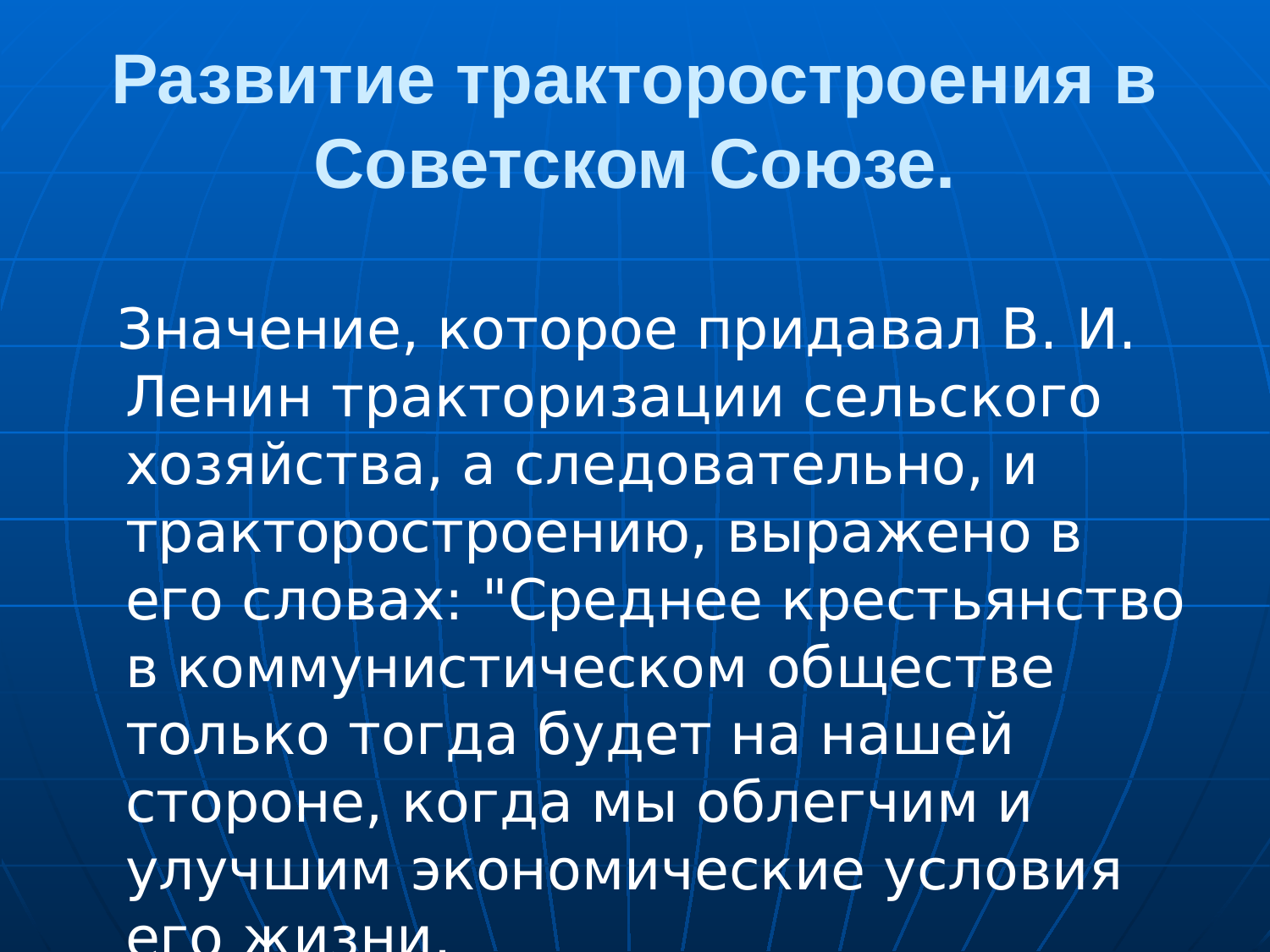

# Развитие тракторостроения в Советском Союзе.
  Значение, которое придавал В. И. Ленин тракторизации сельского хозяйства, а следовательно, и тракторостроению, выражено в его словах: "Среднее крестьянство в коммунистическом обществе только тогда будет на нашей стороне, когда мы облегчим и улучшим экономические условия его жизни.